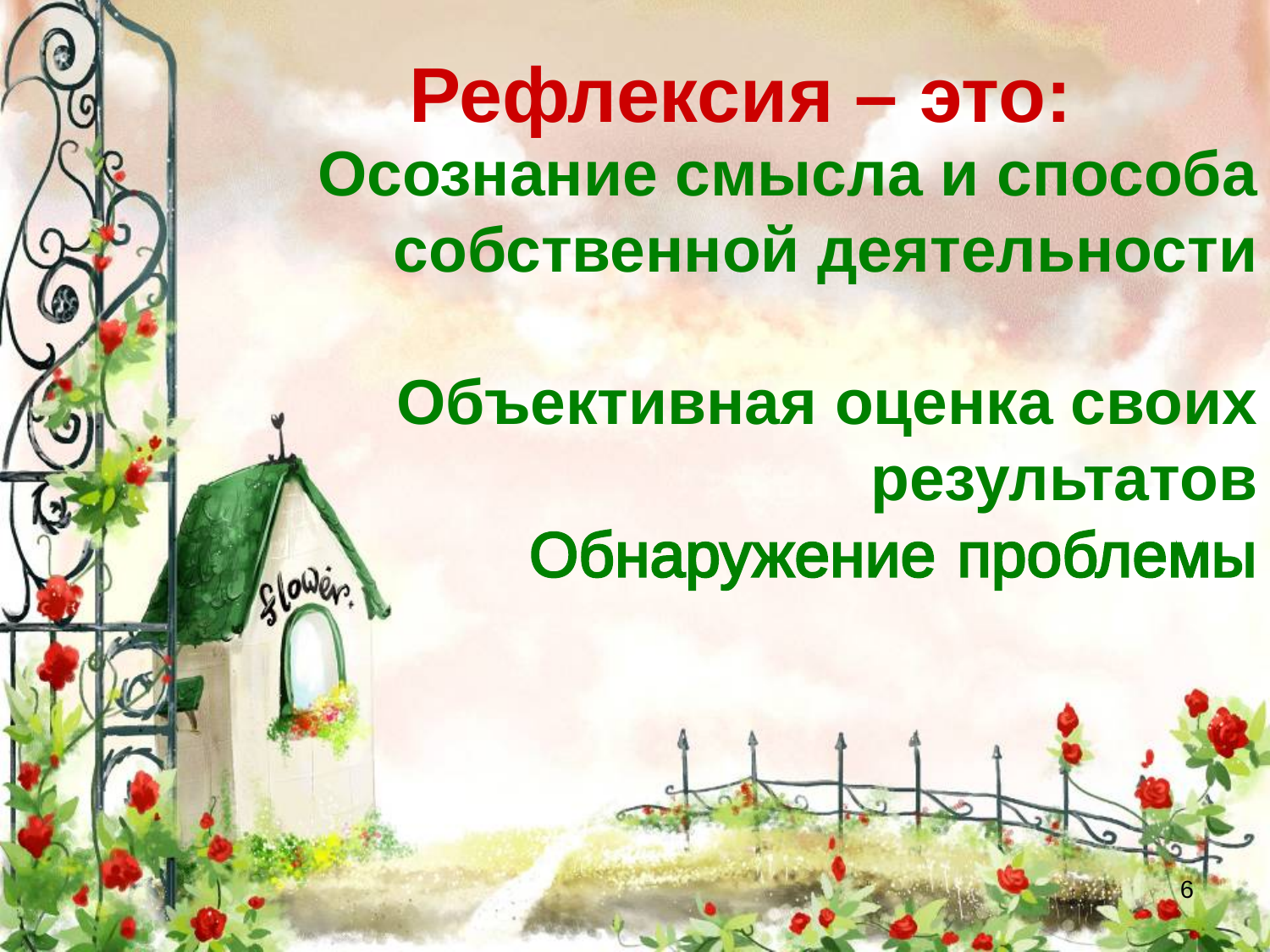

# Рефлексия – это:
Осознание смысла и способа собственной деятельности

Объективная оценка своих результатов
Обнаружение проблемы
6